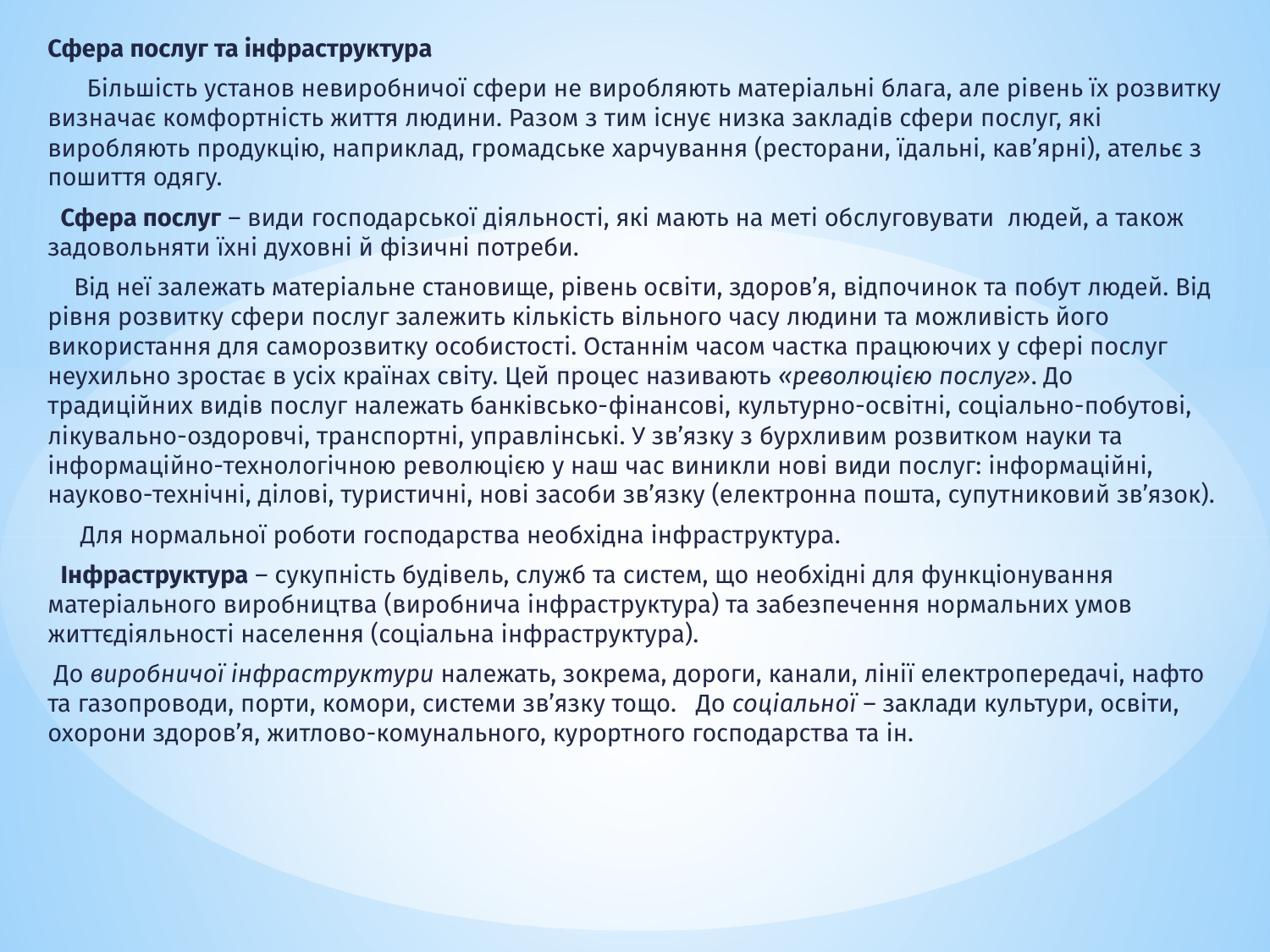

Сфера послуг та інфраструктура
      Більшість установ невиробничої сфери не виробляють матеріальні блага, але рівень їх розвитку визначає комфортність життя людини. Разом з тим існує низка закладів сфери послуг, які виробляють продукцію, наприклад, громадське харчування (ресторани, їдальні, кав’ярні), ательє з пошиття одягу.
  Сфера послуг – види господарської діяльності, які мають на меті обслуговувати  людей, а також задовольняти їхні духовні й фізичні потреби.
    Від неї залежать матеріальне становище, рівень освіти, здоров’я, відпочинок та побут людей. Від рівня розвитку сфери послуг залежить кількість вільного часу людини та можливість його використання для саморозвитку особистості. Останнім часом частка працюючих у сфері послуг неухильно зростає в усіх країнах світу. Цей процес називають «революцією послуг». До традиційних видів послуг належать банківсько-­фінансові, культурно­-освітні, соціально­-побутові, лікувально­-оздоровчі, транспортні, управлінські. У зв’язку з бурхливим розвитком науки та інформаційно-­технологічною революцією у наш час виникли нові види послуг: інформаційні, науково­-технічні, ділові, туристичні, нові засоби зв’язку (електронна пошта, супутниковий зв’язок).
     Для нормальної роботи господарства необхідна інфраструктура.
  Інфраструктура – сукупність будівель, служб та систем, що необхідні для функціонування матеріального виробництва (виробнича інфраструктура) та забезпечення нормальних умов життєдіяльності населення (соціальна інфраструктура).
 До виробничої інфраструктури належать, зокрема, дороги, канали, лінії електропередачі, нафто­ та газопроводи, порти, комори, системи зв’язку тощо.   До соціальної – заклади культури, освіти, охорони здоров’я, житлово­-комунального, курортного господарства та ін.